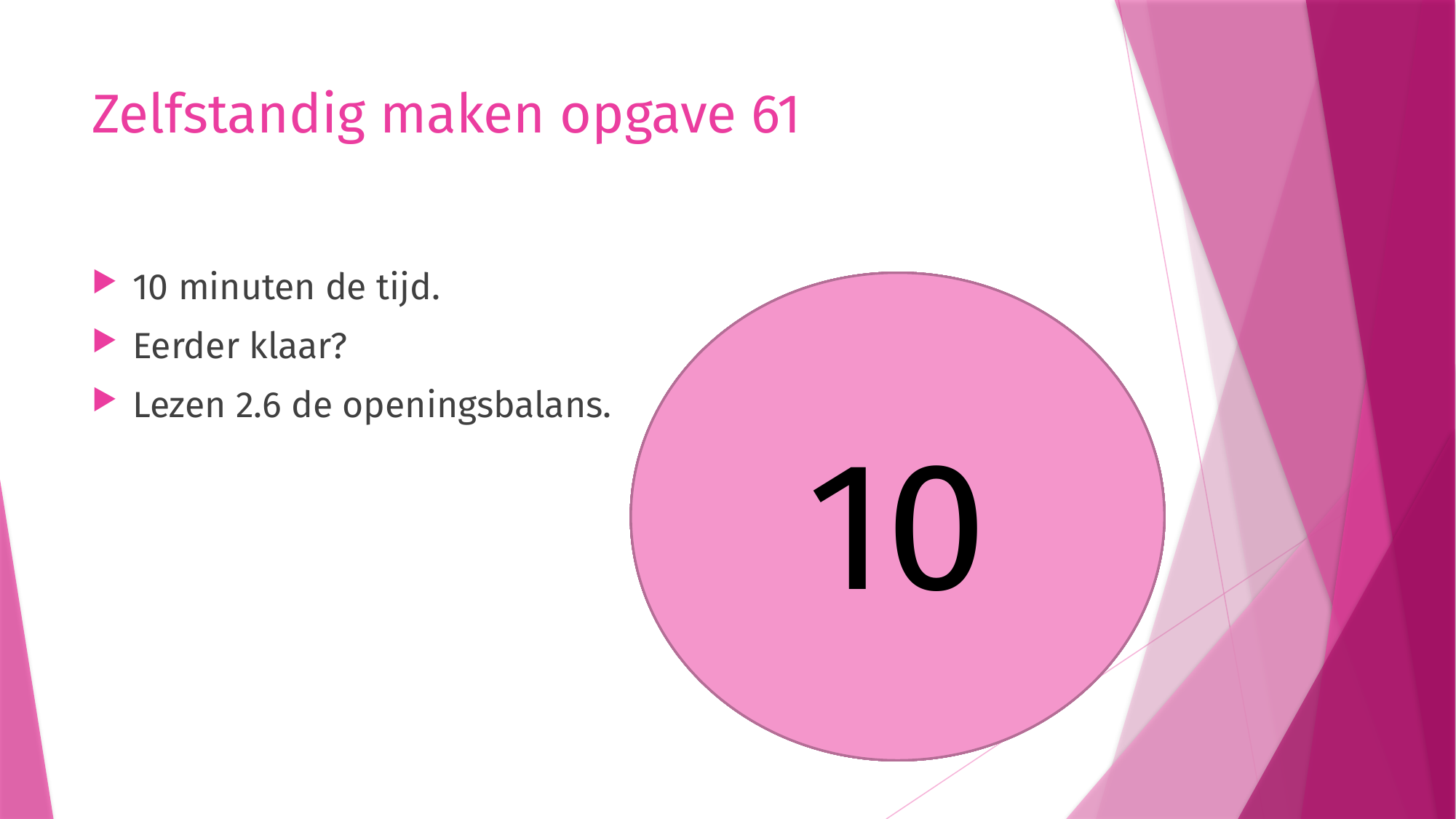

# Zelfstandig maken opgave 61
10 minuten de tijd.
Eerder klaar?
Lezen 2.6 de openingsbalans.
10
8
9
5
6
7
4
3
1
2